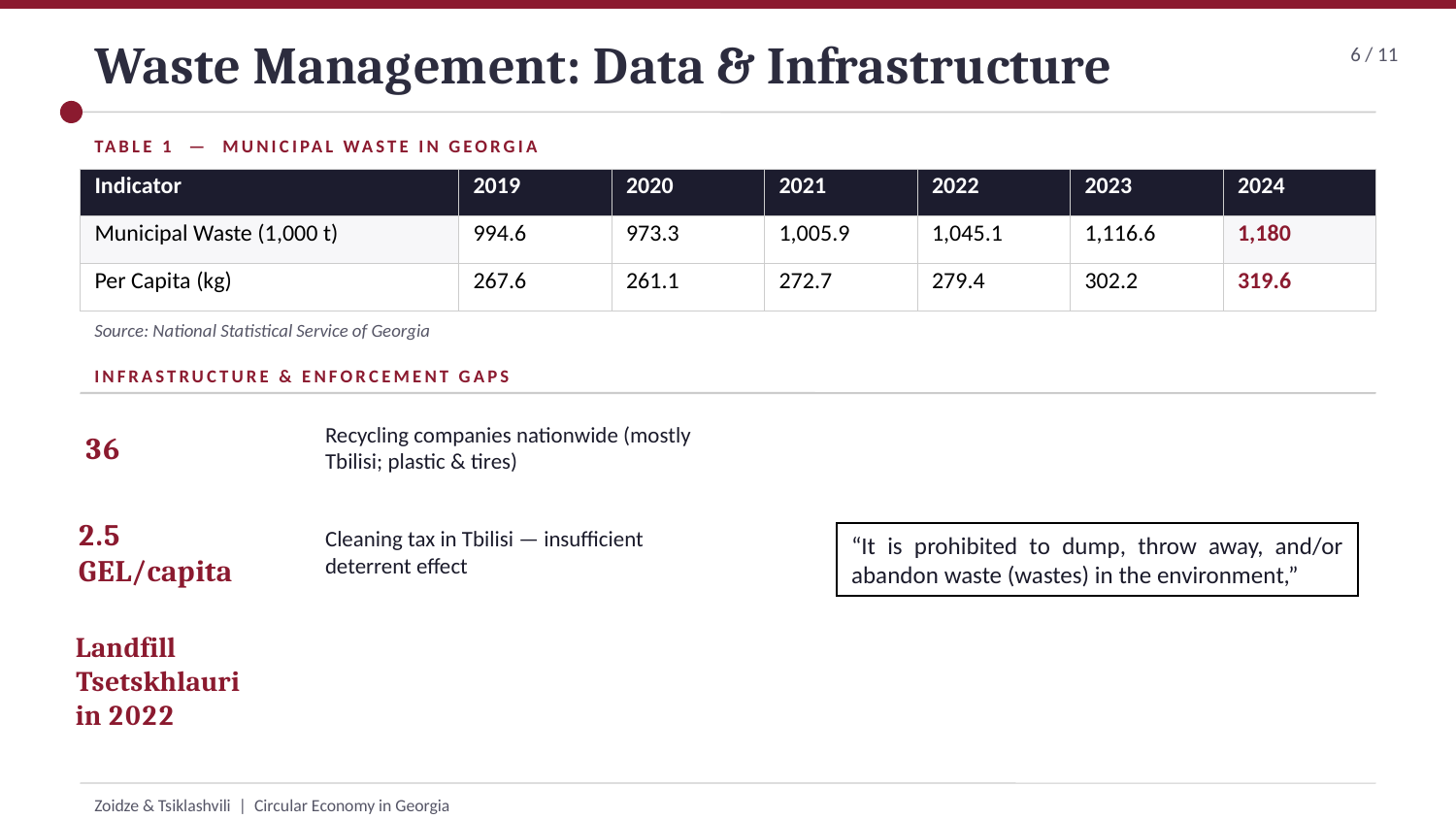

Waste Management: Data & Infrastructure
6 / 11

TABLE 1  —  MUNICIPAL WASTE IN GEORGIA
| Indicator | 2019 | 2020 | 2021 | 2022 | 2023 | 2024 |
| --- | --- | --- | --- | --- | --- | --- |
| Municipal Waste (1,000 t) | 994.6 | 973.3 | 1,005.9 | 1,045.1 | 1,116.6 | 1,180 |
| Per Capita (kg) | 267.6 | 261.1 | 272.7 | 279.4 | 302.2 | 319.6 |
Source: National Statistical Service of Georgia
INFRASTRUCTURE & ENFORCEMENT GAPS

 36
Recycling companies nationwide (mostly Tbilisi; plastic & tires)
2.5 GEL/capita
Cleaning tax in Tbilisi — insufficient deterrent effect
“It is prohibited to dump, throw away, and/or abandon waste (wastes) in the environment,”
Landfill Tsetskhlauri in 2022

Zoidze & Tsiklashvili  |  Circular Economy in Georgia